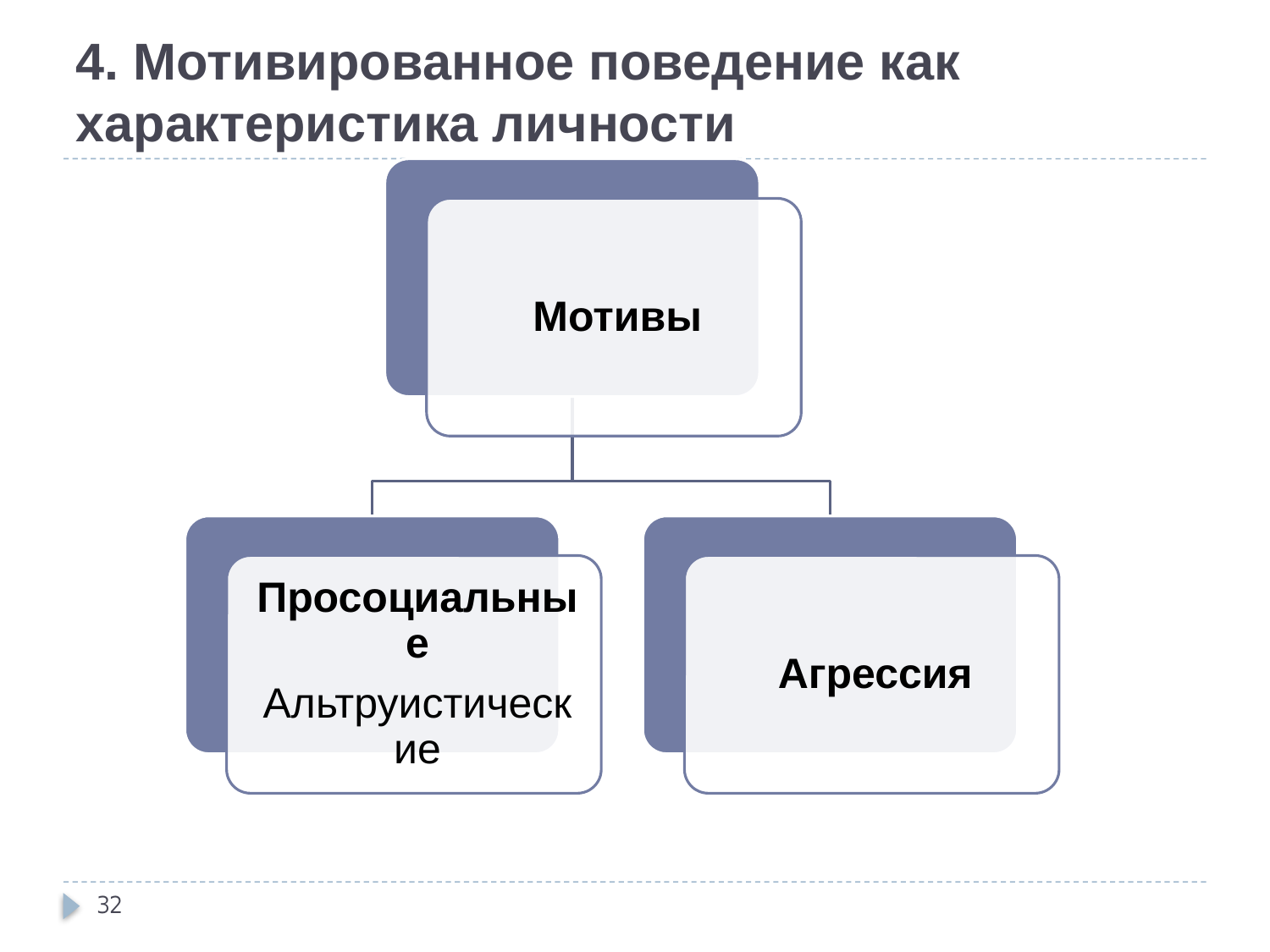

# 4. Мотивированное поведение как характеристика личности
Мотивы
Просоциальные
Альтруистические
Агрессия
32